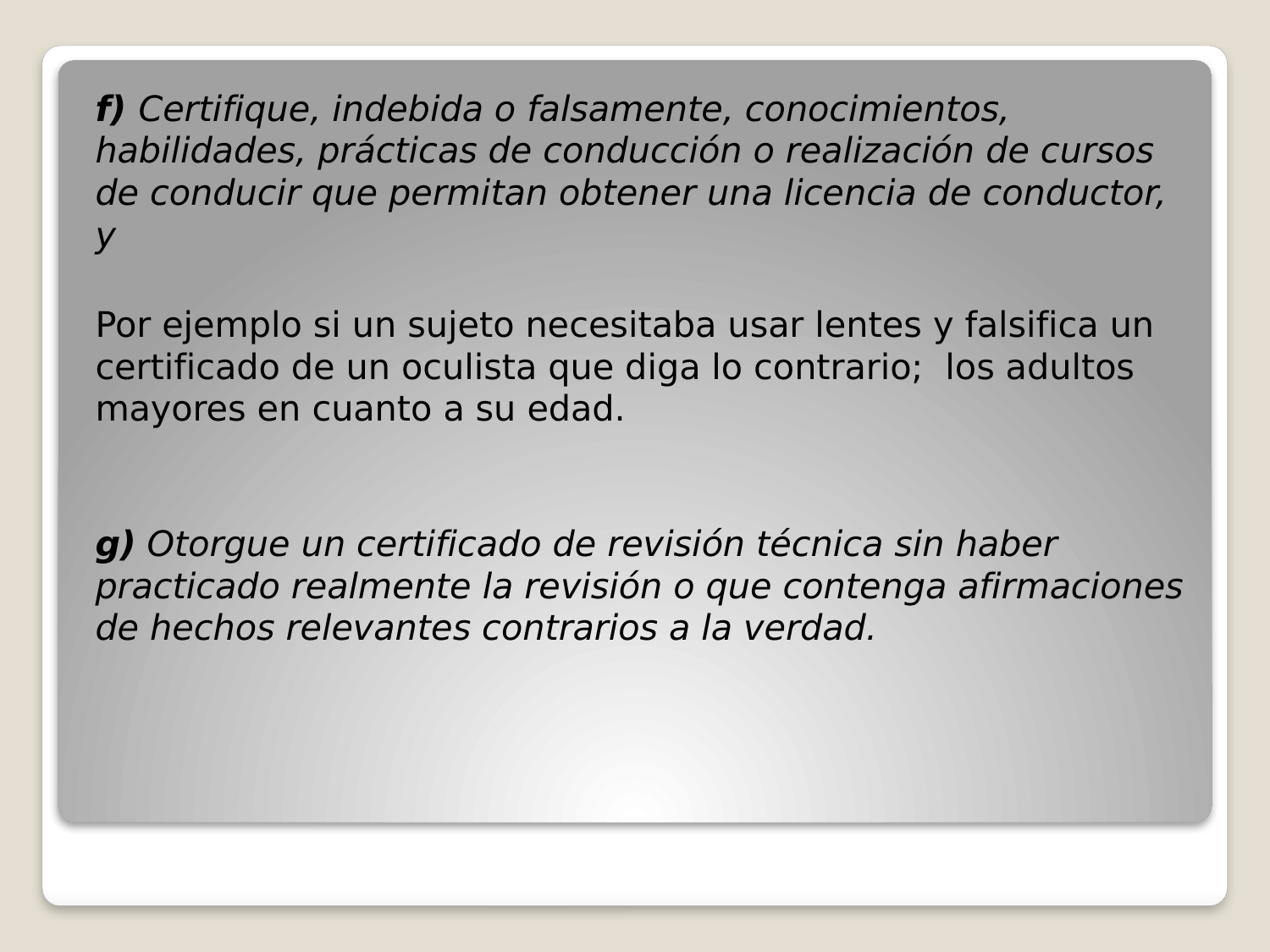

f) Certifique, indebida o falsamente, conocimientos, habilidades, prácticas de conducción o realización de cursos de conducir que permitan obtener una licencia de conductor, y

Por ejemplo si un sujeto necesitaba usar lentes y falsifica un certificado de un oculista que diga lo contrario;  los adultos mayores en cuanto a su edad.

g) Otorgue un certificado de revisión técnica sin haber practicado realmente la revisión o que contenga afirmaciones de hechos relevantes contrarios a la verdad.

#